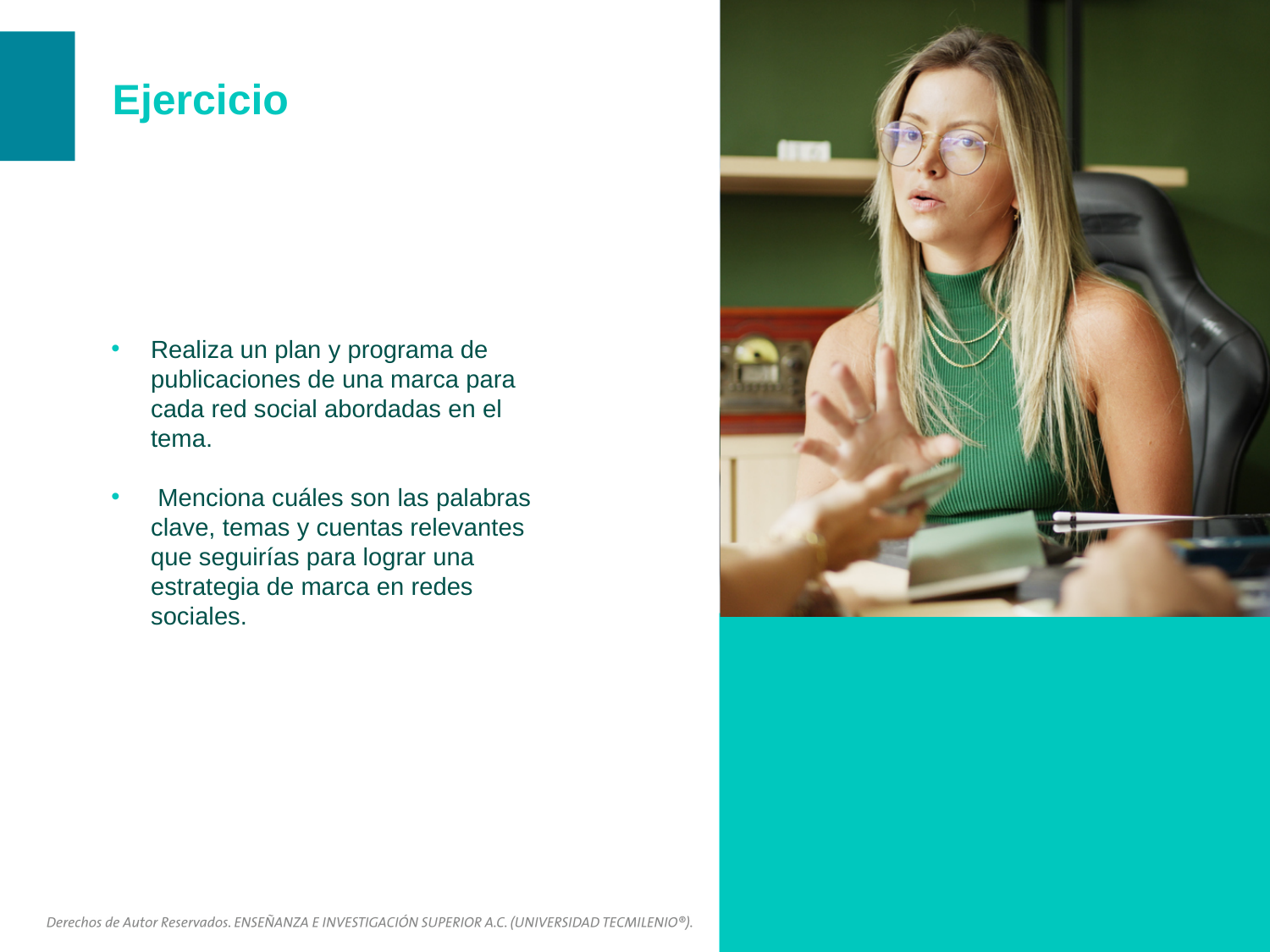

Realiza un plan y programa de publicaciones de una marca para cada red social abordadas en el tema.

 Menciona cuáles son las palabras clave, temas y cuentas relevantes que seguirías para lograr una estrategia de marca en redes sociales.